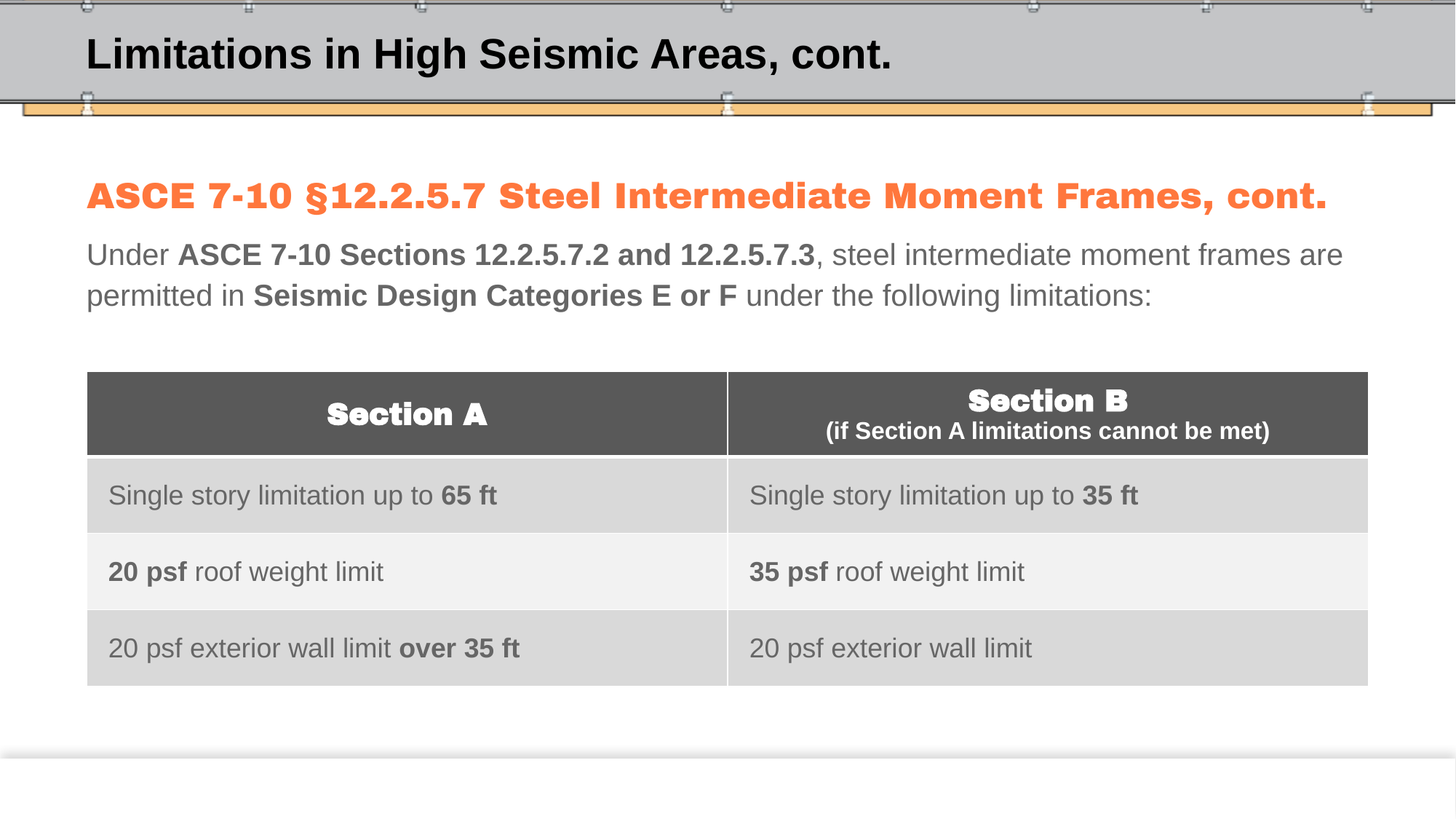

# Limitations in High Seismic Areas, cont.
ASCE 7-10 §12.2.5.7 Steel Intermediate Moment Frames, cont.
Under ASCE 7-10 Sections 12.2.5.7.2 and 12.2.5.7.3, steel intermediate moment frames are permitted in Seismic Design Categories E or F under the following limitations:
| Section A | Section B (if Section A limitations cannot be met) |
| --- | --- |
| Single story limitation up to 65 ft | Single story limitation up to 35 ft |
| 20 psf roof weight limit | 35 psf roof weight limit |
| 20 psf exterior wall limit over 35 ft | 20 psf exterior wall limit |